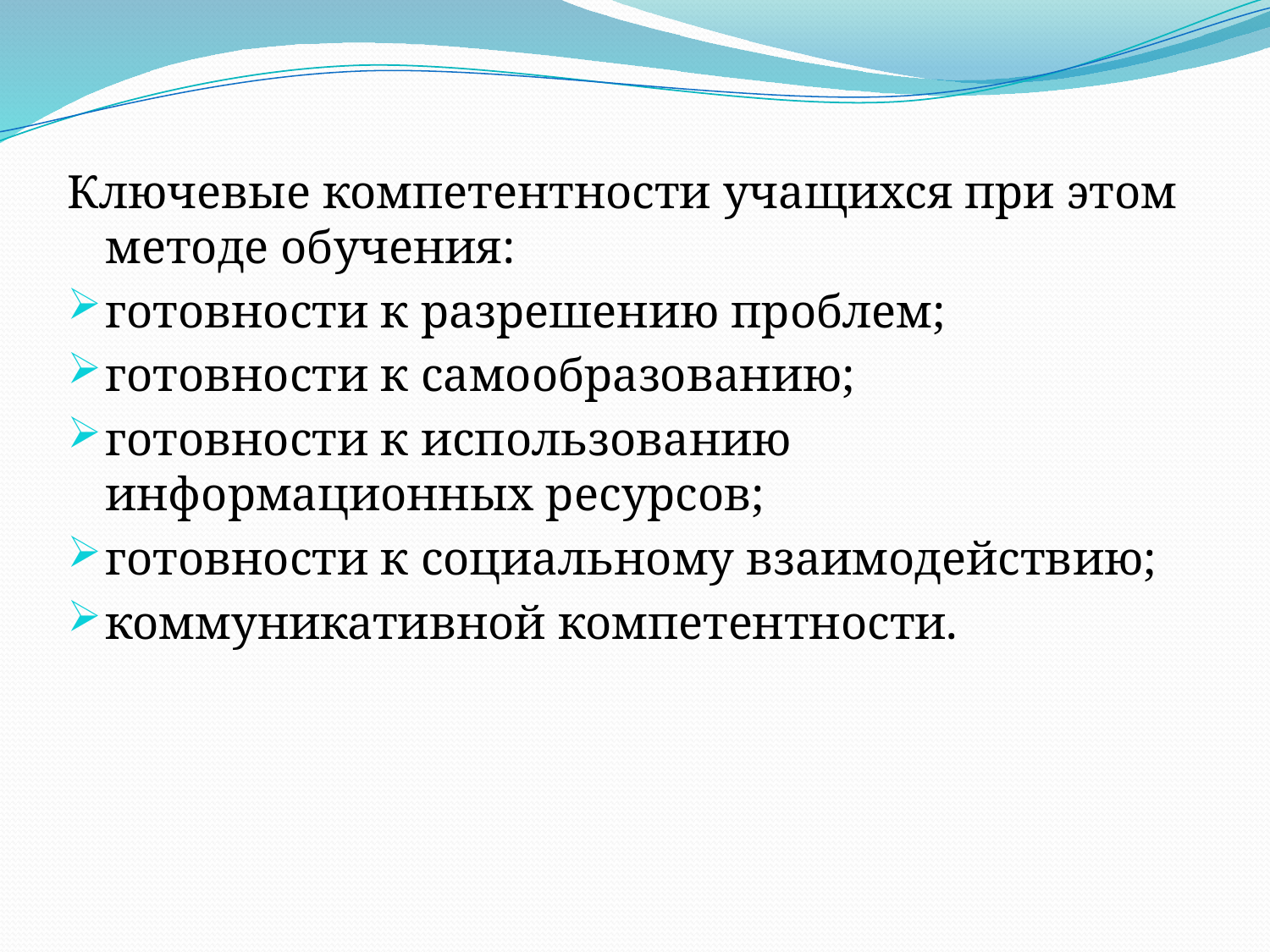

Ключевые компетентности учащихся при этом методе обучения:
готовности к разрешению проблем;
готовности к самообразованию;
готовности к использованию информационных ресурсов;
готовности к социальному взаимодействию;
коммуникативной компетентности.